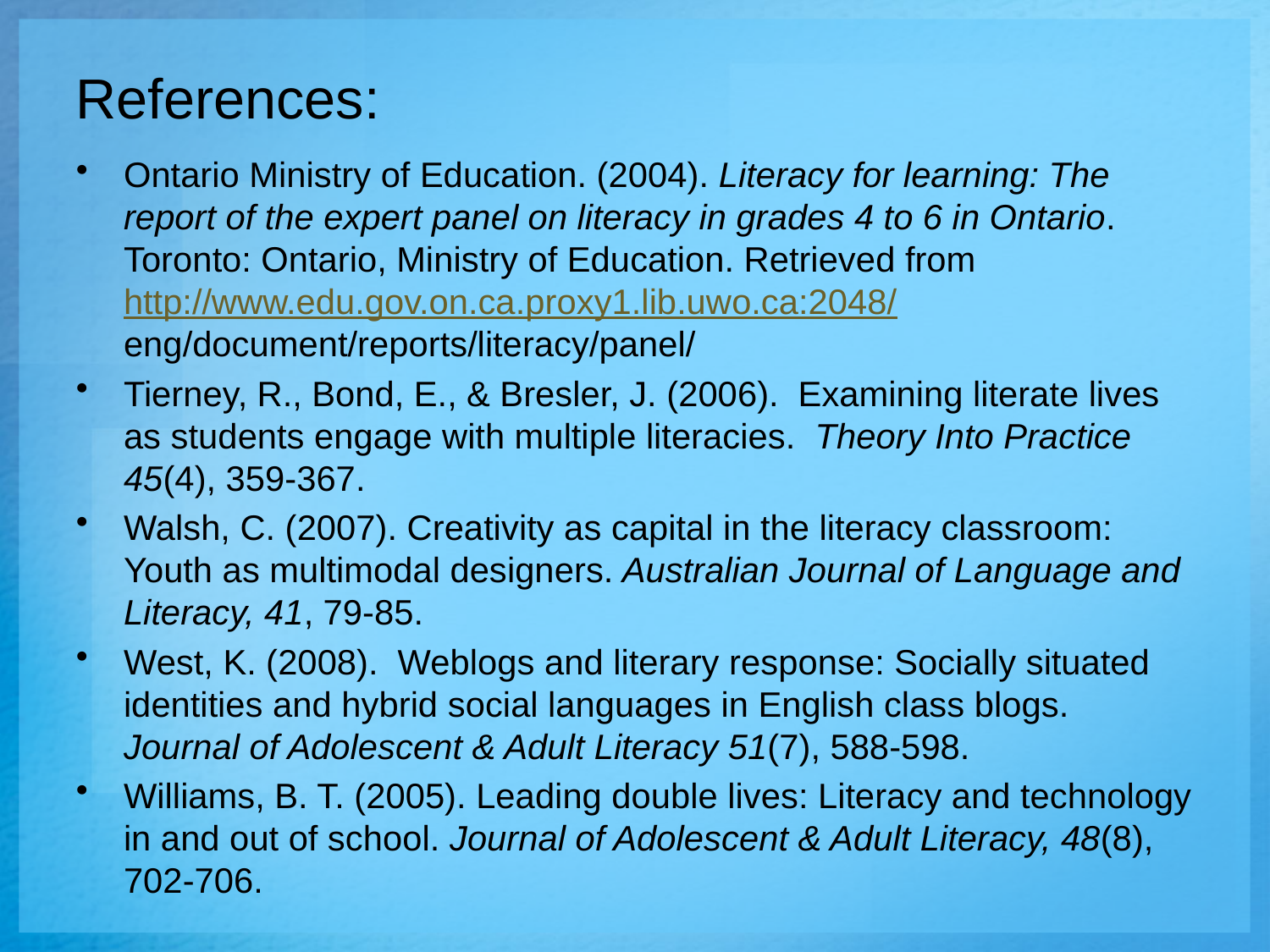

# References:
Ontario Ministry of Education. (2004). Literacy for learning: The report of the expert panel on literacy in grades 4 to 6 in Ontario. Toronto: Ontario, Ministry of Education. Retrieved from http://www.edu.gov.on.ca.proxy1.lib.uwo.ca:2048/ eng/document/reports/literacy/panel/
Tierney, R., Bond, E., & Bresler, J. (2006).  Examining literate lives as students engage with multiple literacies.  Theory Into Practice 45(4), 359-367.
Walsh, C. (2007). Creativity as capital in the literacy classroom: Youth as multimodal designers. Australian Journal of Language and Literacy, 41, 79-85.
West, K. (2008).  Weblogs and literary response: Socially situated identities and hybrid social languages in English class blogs.  Journal of Adolescent & Adult Literacy 51(7), 588-598.
Williams, B. T. (2005). Leading double lives: Literacy and technology in and out of school. Journal of Adolescent & Adult Literacy, 48(8), 702-706.